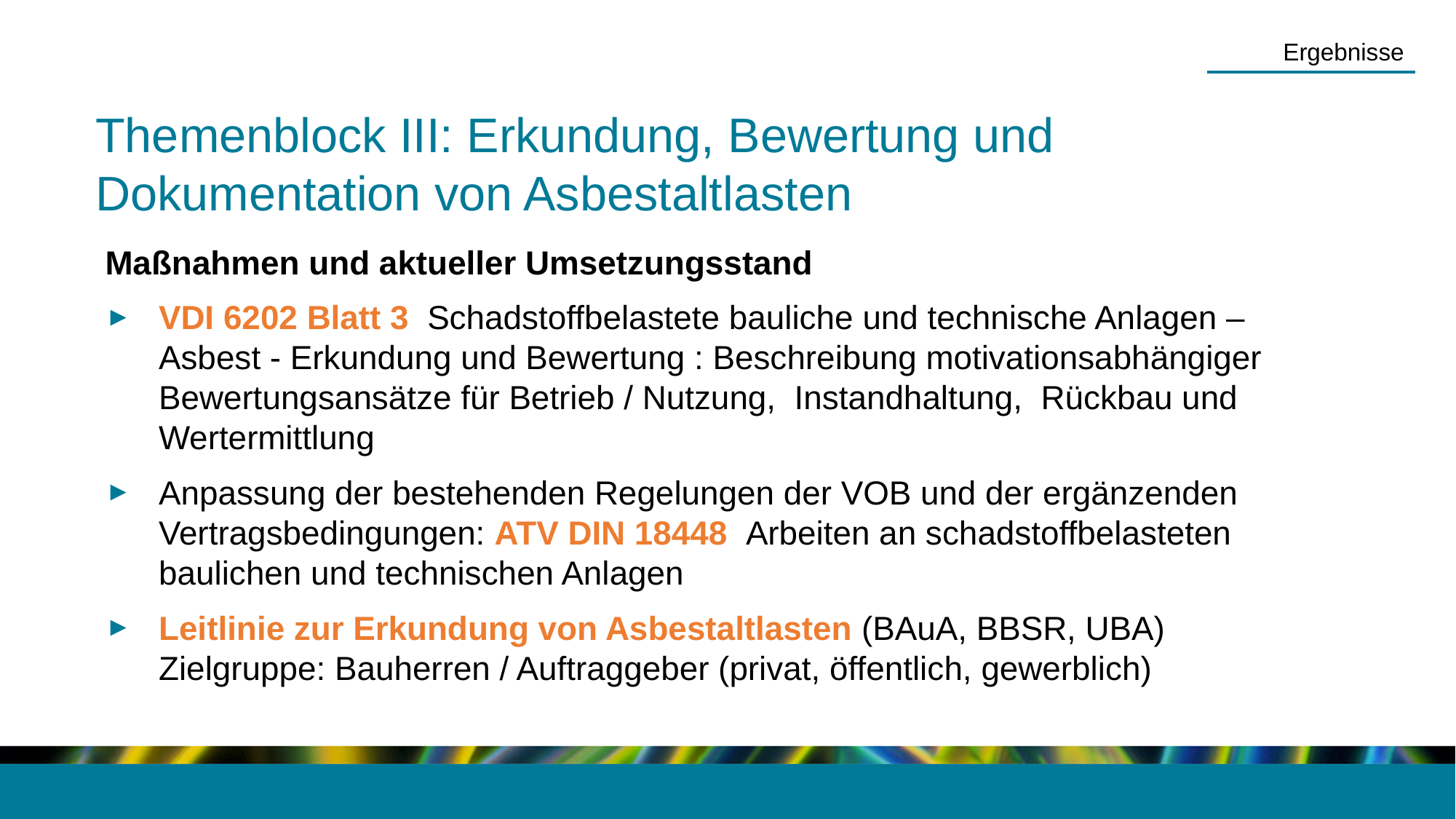

Ergebnisse
Themenblock III: Erkundung, Bewertung und Dokumentation von Asbestaltlasten
Maßnahmen und aktueller Umsetzungsstand
VDI 6202 Blatt 3  Schadstoffbelastete bauliche und technische Anlagen –
Asbest - Erkundung und Bewertung : Beschreibung motivationsabhängiger Bewertungsansätze für Betrieb / Nutzung,  Instandhaltung,  Rückbau und  Wertermittlung
Anpassung der bestehenden Regelungen der VOB und der ergänzenden Vertragsbedingungen: ATV DIN 18448  Arbeiten an schadstoffbelasteten baulichen und technischen Anlagen
Leitlinie zur Erkundung von Asbestaltlasten (BAuA, BBSR, UBA)
Zielgruppe: Bauherren / Auftraggeber (privat, öffentlich, gewerblich)